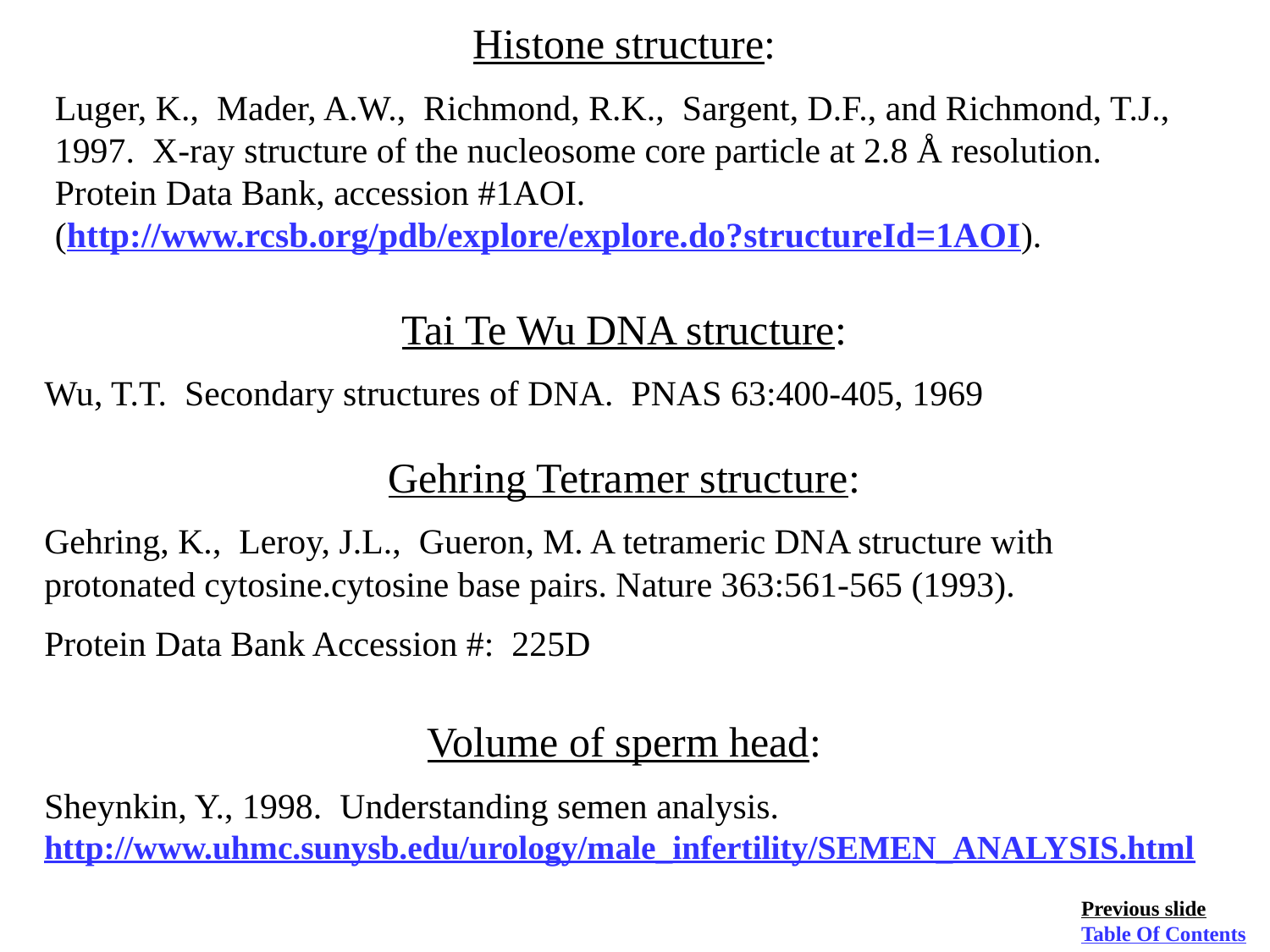

Histone structure:
Luger, K.,  Mader, A.W.,  Richmond, R.K.,  Sargent, D.F., and Richmond, T.J., 1997.  X-ray structure of the nucleosome core particle at 2.8 Å resolution. Protein Data Bank, accession #1AOI.
(http://www.rcsb.org/pdb/explore/explore.do?structureId=1AOI).
Tai Te Wu DNA structure:
Wu, T.T.  Secondary structures of DNA.  PNAS 63:400-405, 1969
Gehring Tetramer structure:
Gehring, K.,  Leroy, J.L.,  Gueron, M. A tetrameric DNA structure with protonated cytosine.cytosine base pairs. Nature 363:561-565 (1993).
Protein Data Bank Accession #:  225D

Volume of sperm head:
Sheynkin, Y., 1998.  Understanding semen analysis.   http://www.uhmc.sunysb.edu/urology/male_infertility/SEMEN_ANALYSIS.html
Previous slide
Table Of Contents